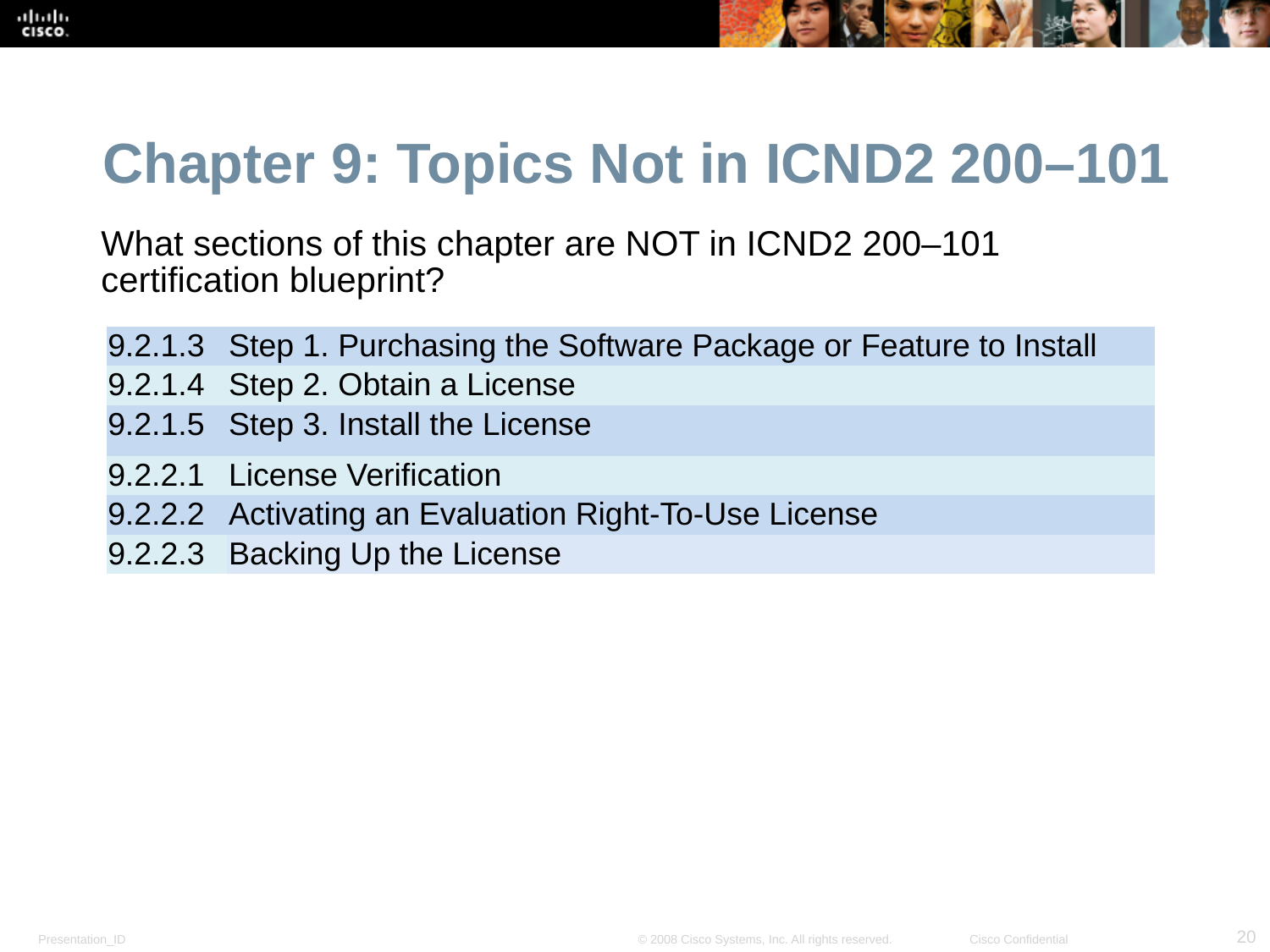

Chapter 9: Topics Not in ICND2 200–101
What sections of this chapter are NOT in ICND2 200–101 certification blueprint?

| 9.2.1.3 | Step 1. Purchasing the Software Package or Feature to Install |
| --- | --- |
| 9.2.1.4 | Step 2. Obtain a License |
| 9.2.1.5 | Step 3. Install the License |
| 9.2.2.1 | License Verification |
| 9.2.2.2 | Activating an Evaluation Right-To-Use License |
| 9.2.2.3 | Backing Up the License |